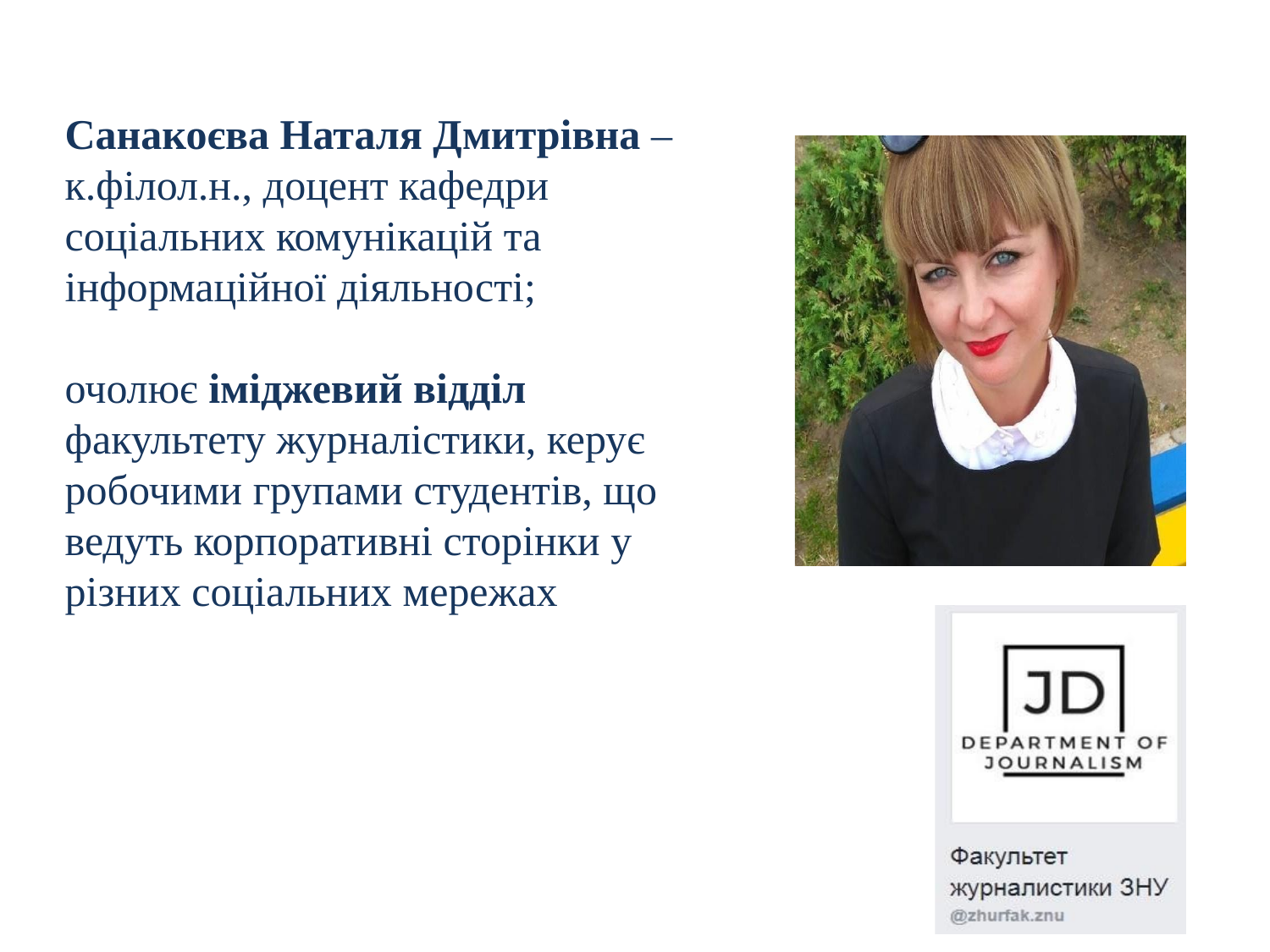

# Санакоєва Наталя Дмитрівна – к.філол.н., доцент кафедри соціальних комунікацій та інформаційної діяльності; очолює іміджевий відділ факультету журналістики, керує робочими групами студентів, що ведуть корпоративні сторінки у різних соціальних мережах